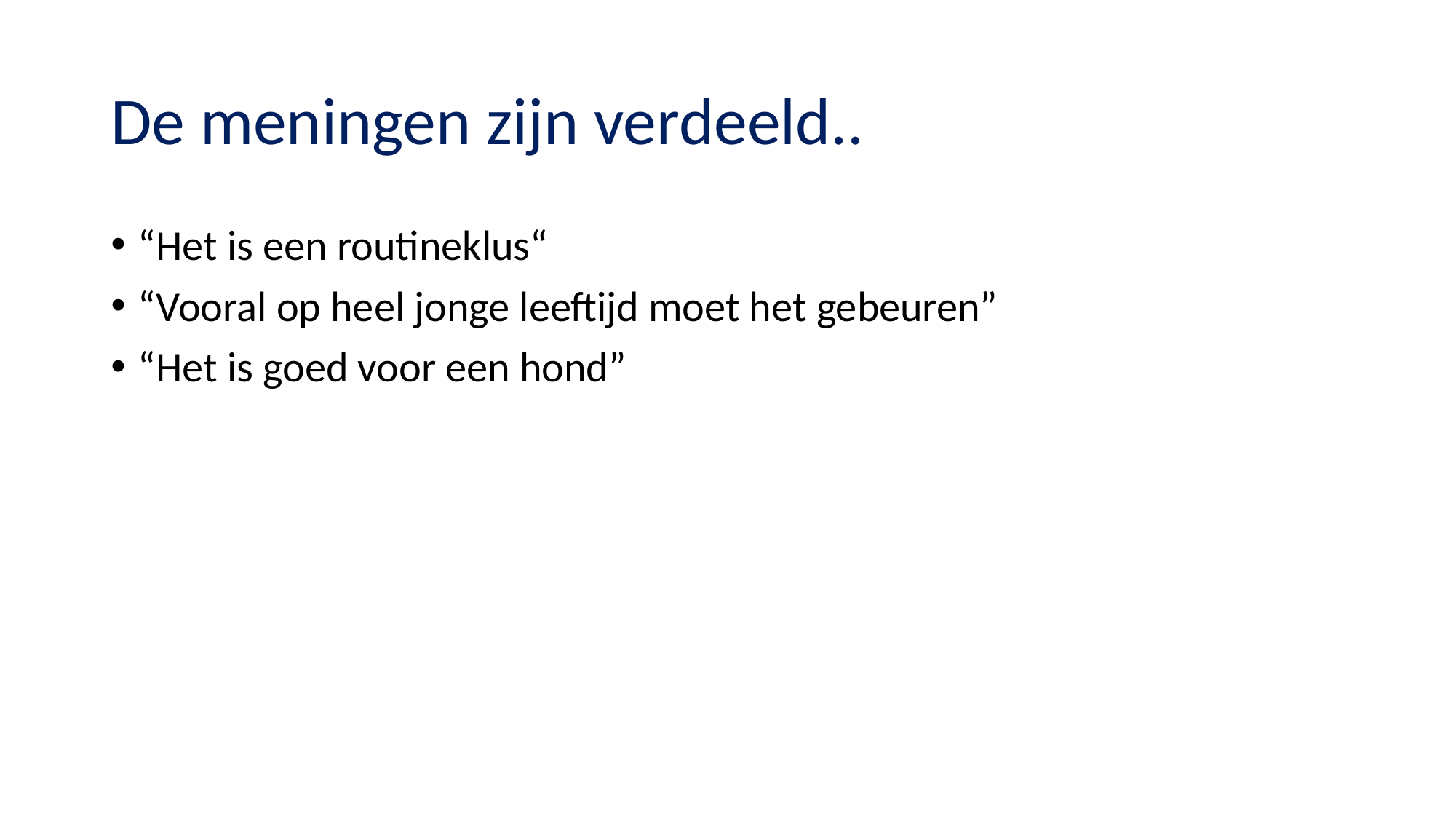

# De meningen zijn verdeeld..
“Het is een routineklus“
“Vooral op heel jonge leeftijd moet het gebeuren”
“Het is goed voor een hond”